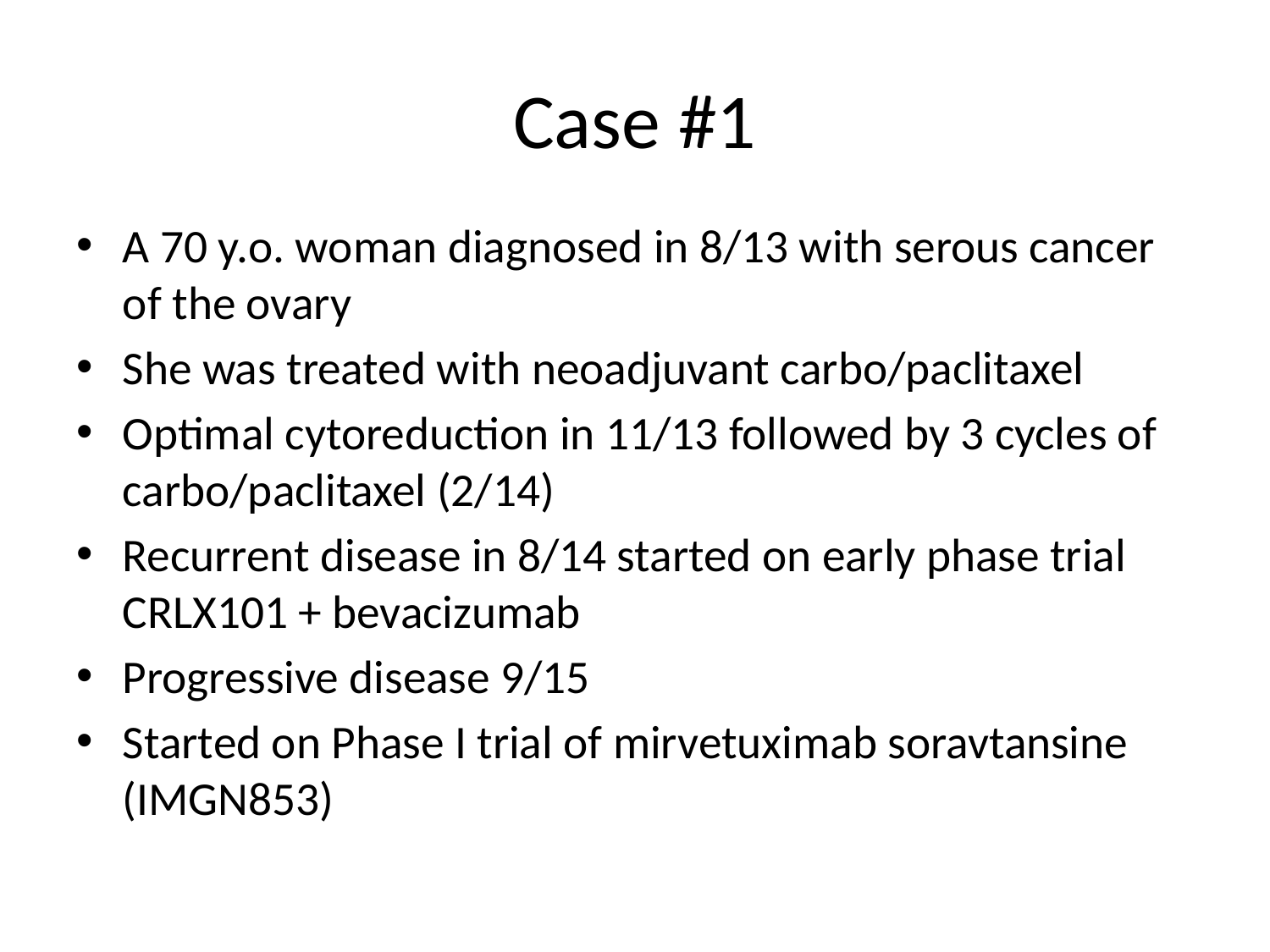

# Case #1
A 70 y.o. woman diagnosed in 8/13 with serous cancer of the ovary
She was treated with neoadjuvant carbo/paclitaxel
Optimal cytoreduction in 11/13 followed by 3 cycles of carbo/paclitaxel (2/14)
Recurrent disease in 8/14 started on early phase trial CRLX101 + bevacizumab
Progressive disease 9/15
Started on Phase I trial of mirvetuximab soravtansine (IMGN853)